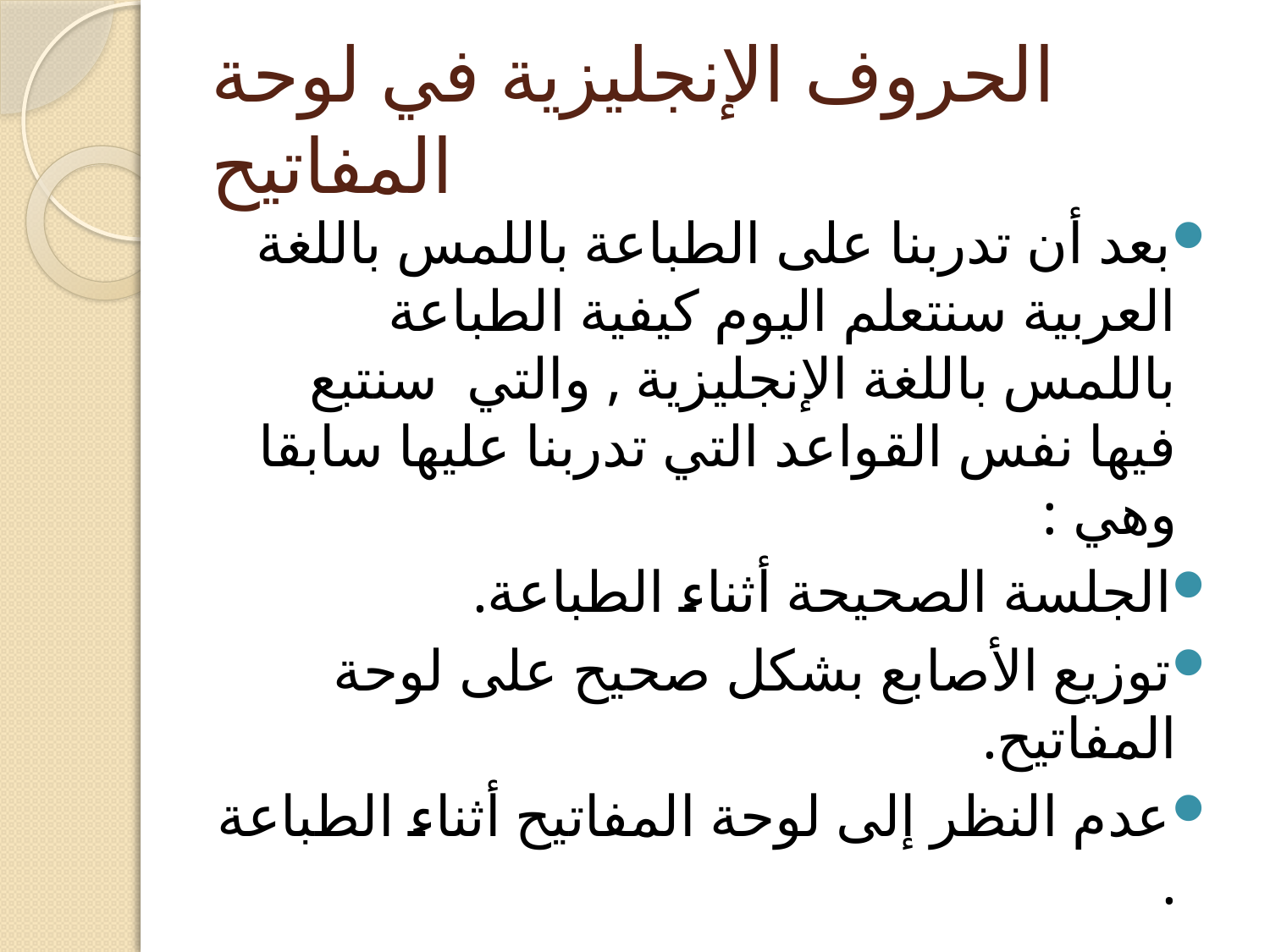

# الحروف الإنجليزية في لوحة المفاتيح
بعد أن تدربنا على الطباعة باللمس باللغة العربية سنتعلم اليوم كيفية الطباعة باللمس باللغة الإنجليزية , والتي  سنتبع فيها نفس القواعد التي تدربنا عليها سابقا وهي :
الجلسة الصحيحة أثناء الطباعة.
توزيع الأصابع بشكل صحيح على لوحة المفاتيح.
عدم النظر إلى لوحة المفاتيح أثناء الطباعة .